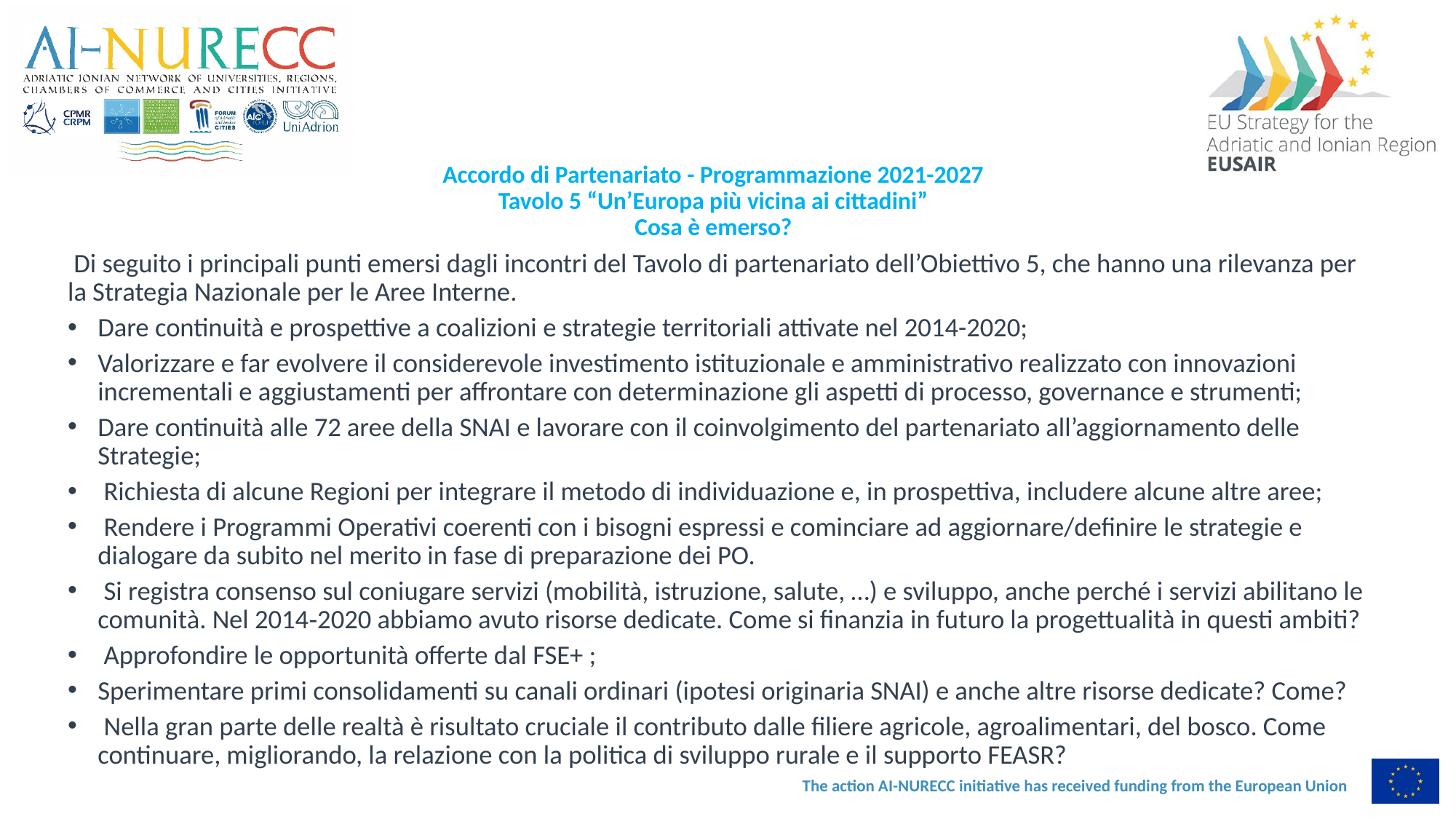

Accordo di Partenariato - Programmazione 2021-2027
Tavolo 5 “Un’Europa più vicina ai cittadini”
Cosa è emerso?
 Di seguito i principali punti emersi dagli incontri del Tavolo di partenariato dell’Obiettivo 5, che hanno una rilevanza per la Strategia Nazionale per le Aree Interne.
Dare continuità e prospettive a coalizioni e strategie territoriali attivate nel 2014-2020;
Valorizzare e far evolvere il considerevole investimento istituzionale e amministrativo realizzato con innovazioni incrementali e aggiustamenti per affrontare con determinazione gli aspetti di processo, governance e strumenti;
Dare continuità alle 72 aree della SNAI e lavorare con il coinvolgimento del partenariato all’aggiornamento delle Strategie;
 Richiesta di alcune Regioni per integrare il metodo di individuazione e, in prospettiva, includere alcune altre aree;
 Rendere i Programmi Operativi coerenti con i bisogni espressi e cominciare ad aggiornare/definire le strategie e dialogare da subito nel merito in fase di preparazione dei PO.
 Si registra consenso sul coniugare servizi (mobilità, istruzione, salute, …) e sviluppo, anche perché i servizi abilitano le comunità. Nel 2014‐2020 abbiamo avuto risorse dedicate. Come si finanzia in futuro la progettualità in questi ambiti?
 Approfondire le opportunità offerte dal FSE+ ;
Sperimentare primi consolidamenti su canali ordinari (ipotesi originaria SNAI) e anche altre risorse dedicate? Come?
 Nella gran parte delle realtà è risultato cruciale il contributo dalle filiere agricole, agroalimentari, del bosco. Come continuare, migliorando, la relazione con la politica di sviluppo rurale e il supporto FEASR?